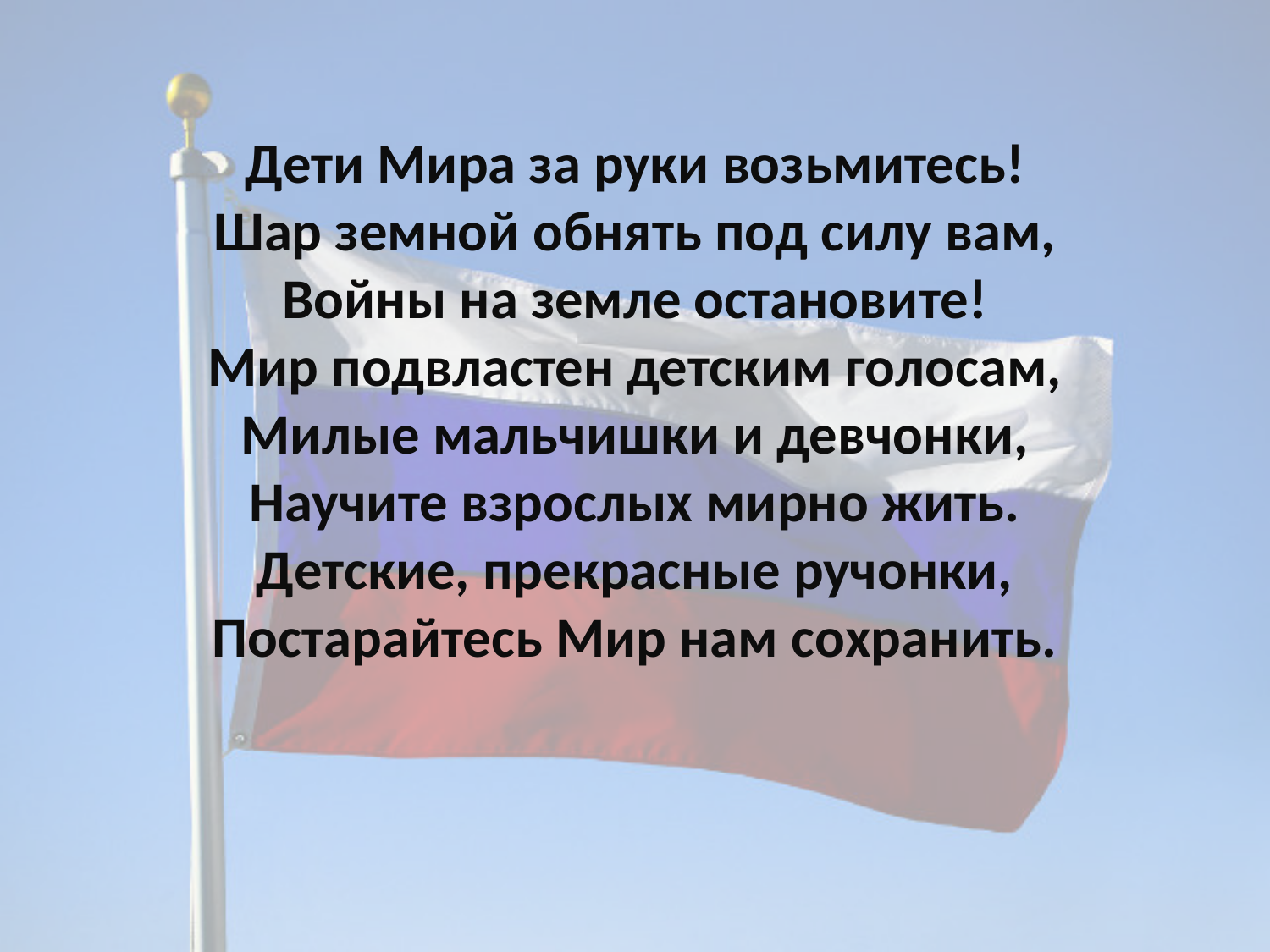

# Дети Мира за руки возьмитесь! Шар земной обнять под силу вам, Войны на земле остановите! Мир подвластен детским голосам, Милые мальчишки и девчонки, Научите взрослых мирно жить. Детские, прекрасные ручонки, Постарайтесь Мир нам сохранить.